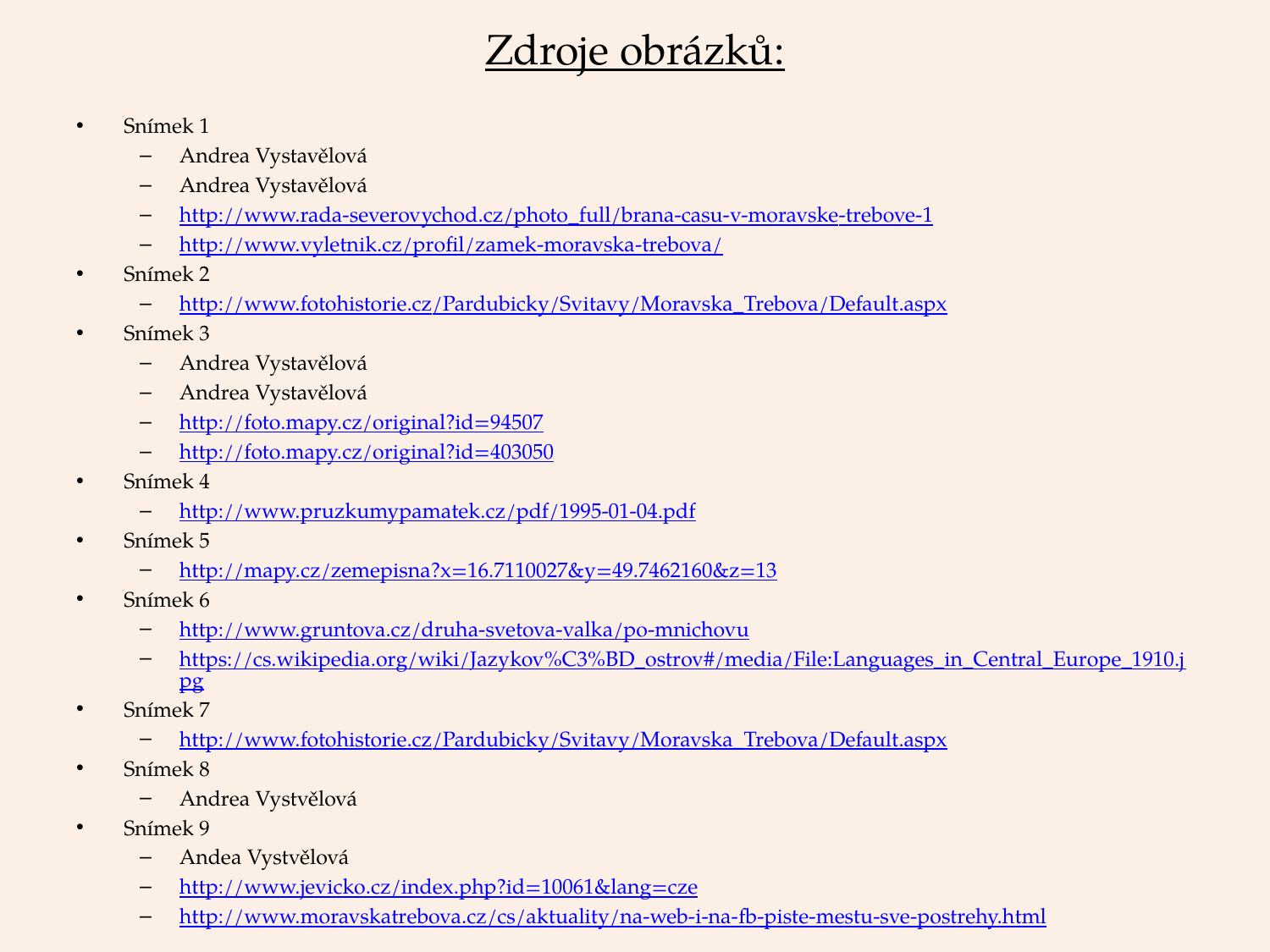

# Zdroje obrázků:
Snímek 1
Andrea Vystavělová
Andrea Vystavělová
http://www.rada-severovychod.cz/photo_full/brana-casu-v-moravske-trebove-1
http://www.vyletnik.cz/profil/zamek-moravska-trebova/
Snímek 2
http://www.fotohistorie.cz/Pardubicky/Svitavy/Moravska_Trebova/Default.aspx
Snímek 3
Andrea Vystavělová
Andrea Vystavělová
http://foto.mapy.cz/original?id=94507
http://foto.mapy.cz/original?id=403050
Snímek 4
http://www.pruzkumypamatek.cz/pdf/1995-01-04.pdf
Snímek 5
http://mapy.cz/zemepisna?x=16.7110027&y=49.7462160&z=13
Snímek 6
http://www.gruntova.cz/druha-svetova-valka/po-mnichovu
https://cs.wikipedia.org/wiki/Jazykov%C3%BD_ostrov#/media/File:Languages_in_Central_Europe_1910.jpg
Snímek 7
http://www.fotohistorie.cz/Pardubicky/Svitavy/Moravska_Trebova/Default.aspx
Snímek 8
Andrea Vystvělová
Snímek 9
Andea Vystvělová
http://www.jevicko.cz/index.php?id=10061&lang=cze
http://www.moravskatrebova.cz/cs/aktuality/na-web-i-na-fb-piste-mestu-sve-postrehy.html